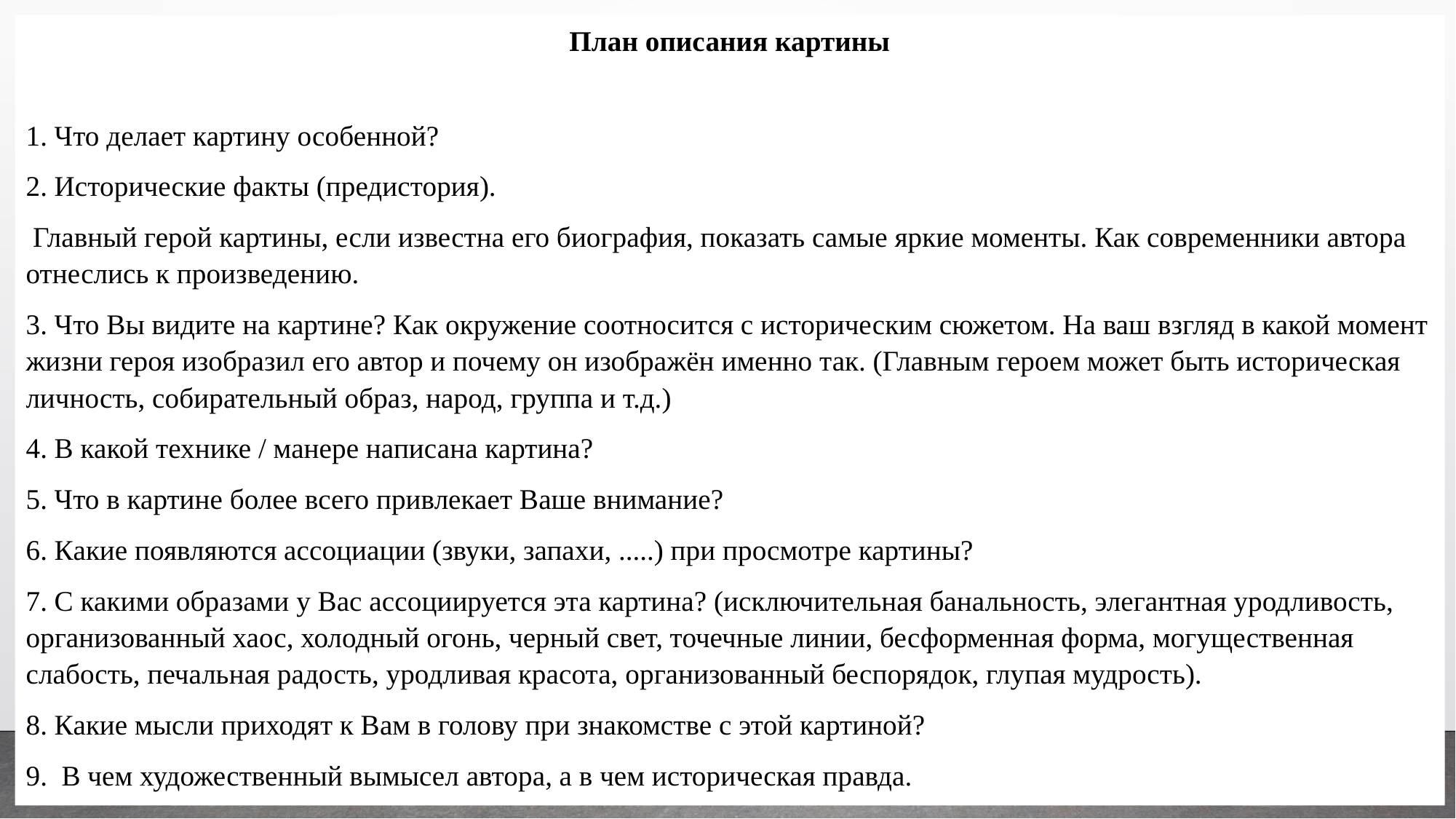

План описания картины

1. Что делает картину особенной?
2. Исторические факты (предистория).
 Главный герой картины, если известна его биография, показать самые яркие моменты. Как современники автора отнеслись к произведению.
3. Что Вы видите на картине? Как окружение соотносится с историческим сюжетом. На ваш взгляд в какой момент жизни героя изобразил его автор и почему он изображён именно так. (Главным героем может быть историческая личность, собирательный образ, народ, группа и т.д.)
4. В какой технике / манере написана картина?
5. Что в картине более всего привлекает Ваше внимание?
6. Какие появляются ассоциации (звуки, запахи, .....) при просмотре картины?
7. С какими образами у Вас ассоциируется эта картина? (исключительная банальность, элегантная уродливость, организованный хаос, холодный огонь, черный свет, точечные линии, бесформенная форма, могущественная слабость, печальная радость, уродливая красота, организованный беспорядок, глупая мудрость).
8. Какие мысли приходят к Вам в голову при знакомстве с этой картиной?
9.  В чем художественный вымысел автора, а в чем историческая правда.